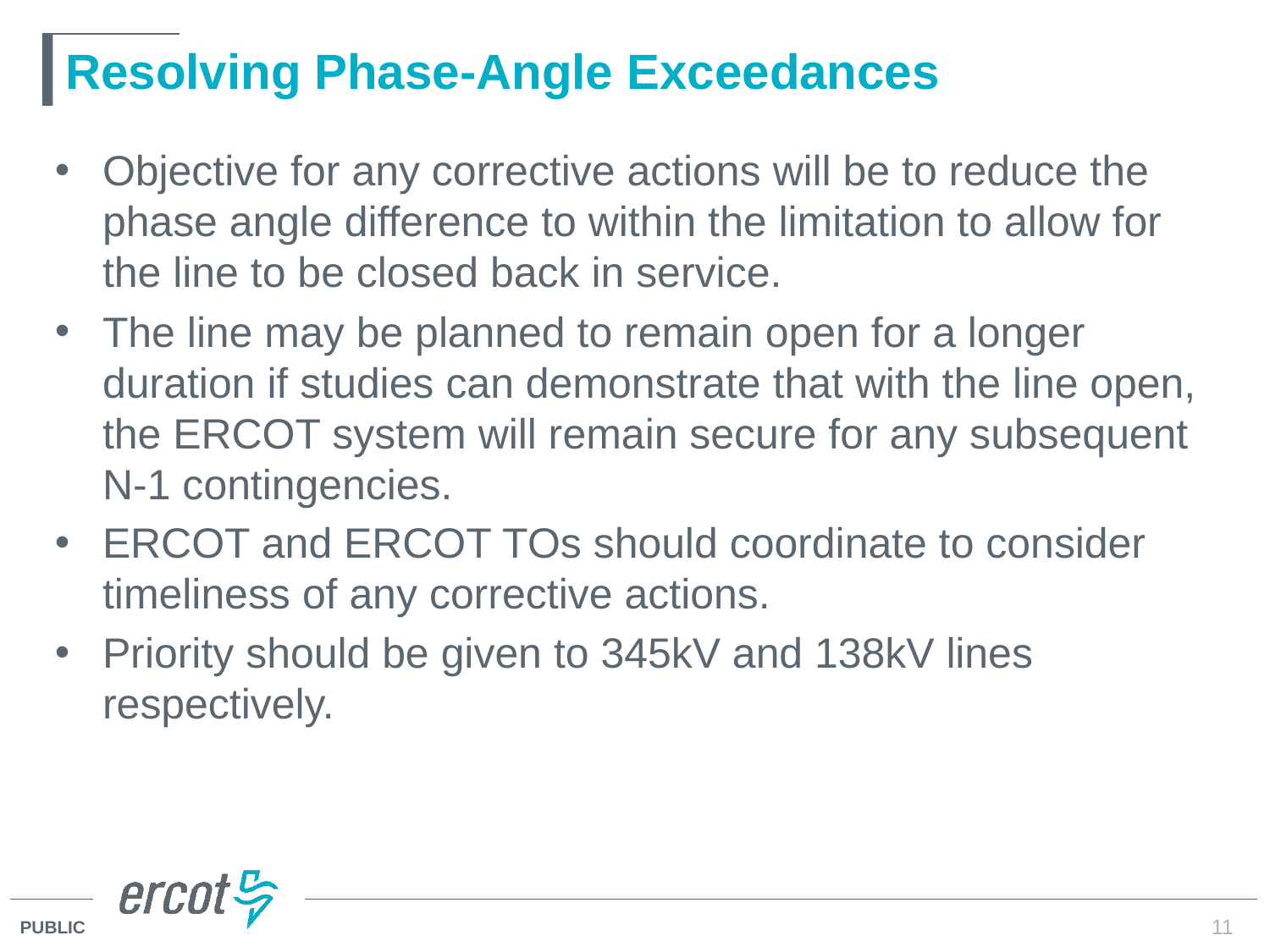

# Resolving Phase-Angle Exceedances
Objective for any corrective actions will be to reduce the phase angle difference to within the limitation to allow for the line to be closed back in service.
The line may be planned to remain open for a longer duration if studies can demonstrate that with the line open, the ERCOT system will remain secure for any subsequent N-1 contingencies.
ERCOT and ERCOT TOs should coordinate to consider timeliness of any corrective actions.
Priority should be given to 345kV and 138kV lines respectively.
11